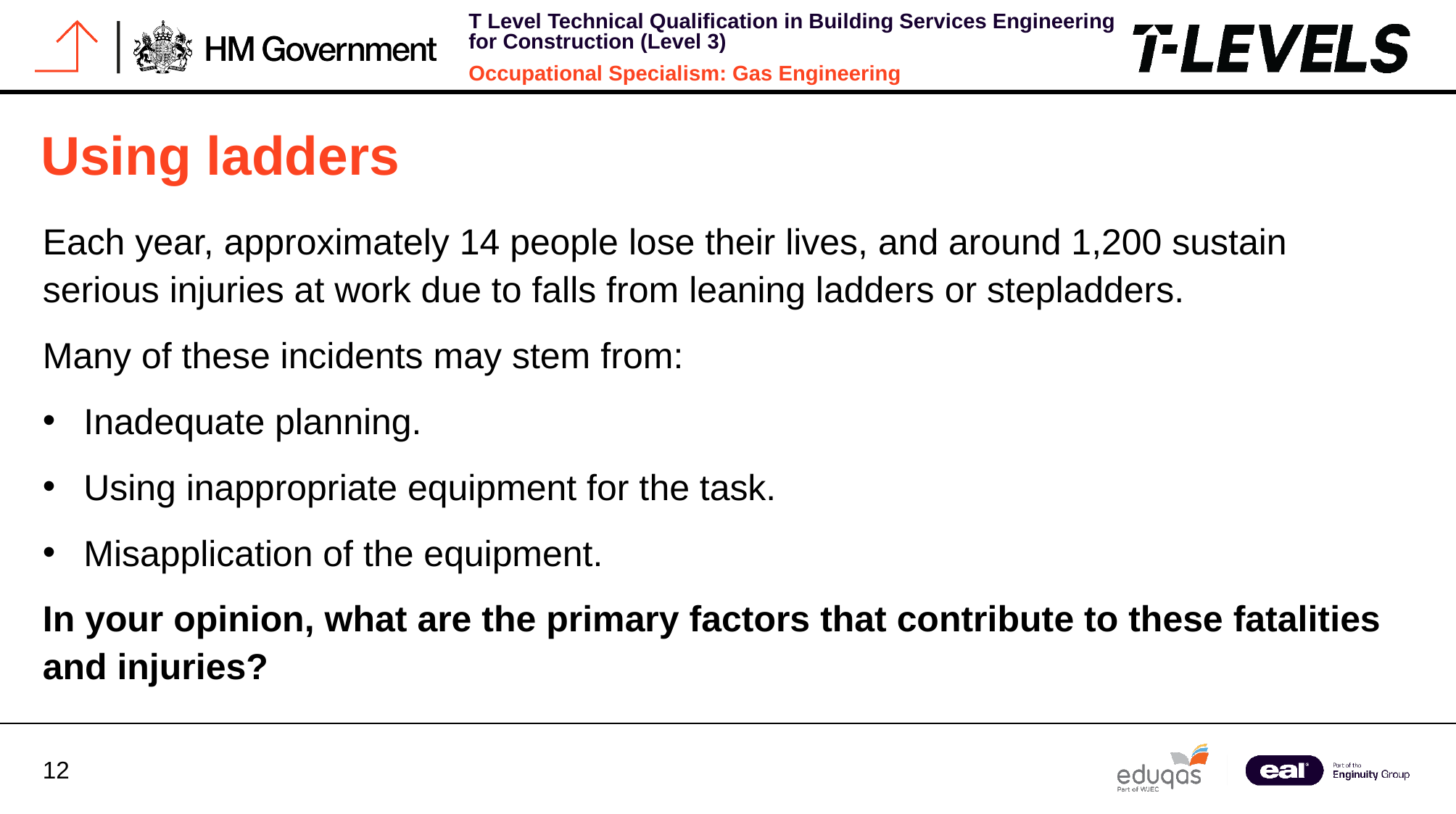

Using ladders
Each year, approximately 14 people lose their lives, and around 1,200 sustain serious injuries at work due to falls from leaning ladders or stepladders.
Many of these incidents may stem from:
Inadequate planning.
Using inappropriate equipment for the task.
Misapplication of the equipment.
In your opinion, what are the primary factors that contribute to these fatalities and injuries?